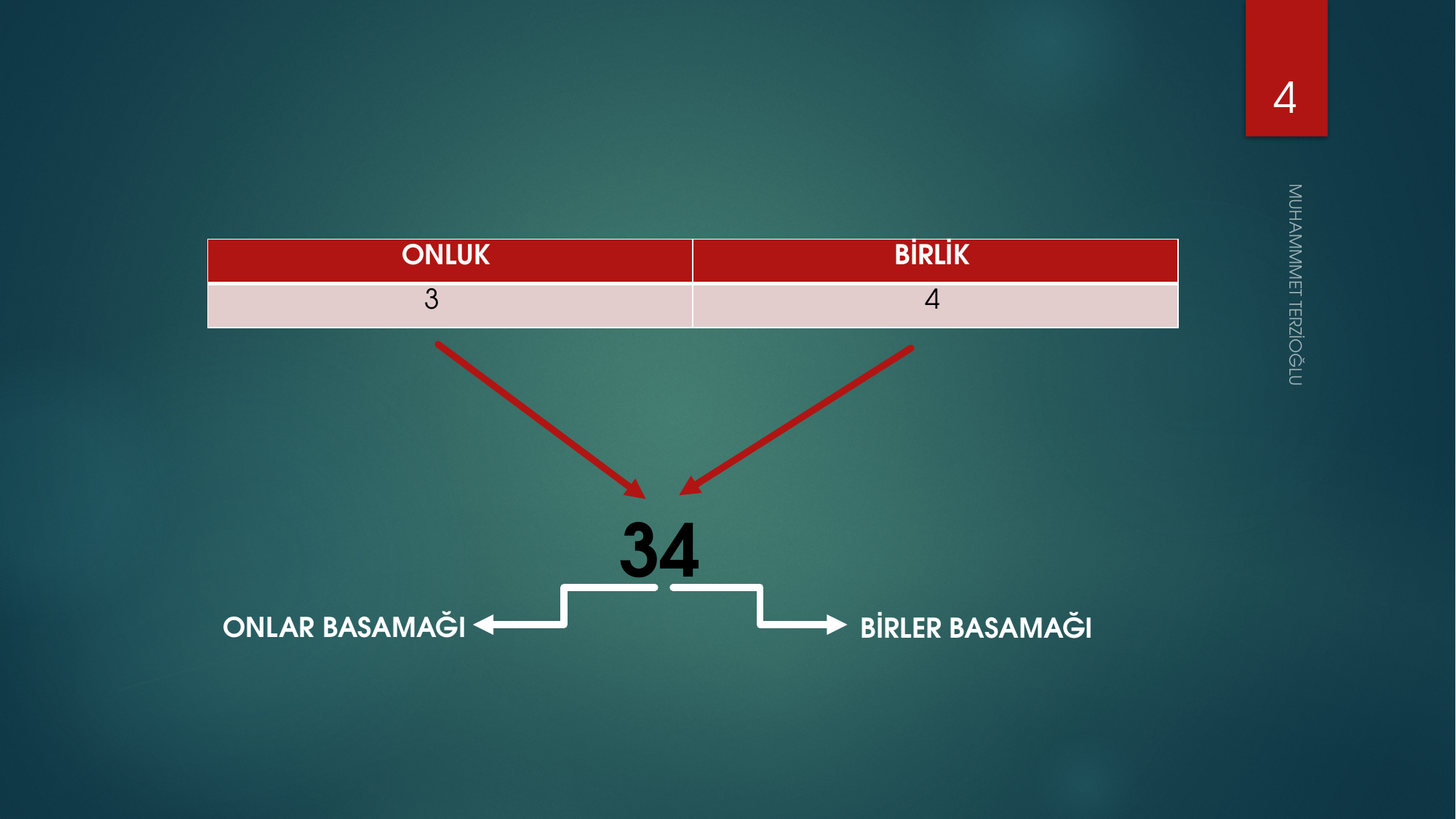

4
| ONLUK | BİRLİK |
| --- | --- |
| 3 | 4 |
MUHAMMMET TERZİOĞLU
    34
ONLAR BASAMAĞI
BİRLER BASAMAĞI